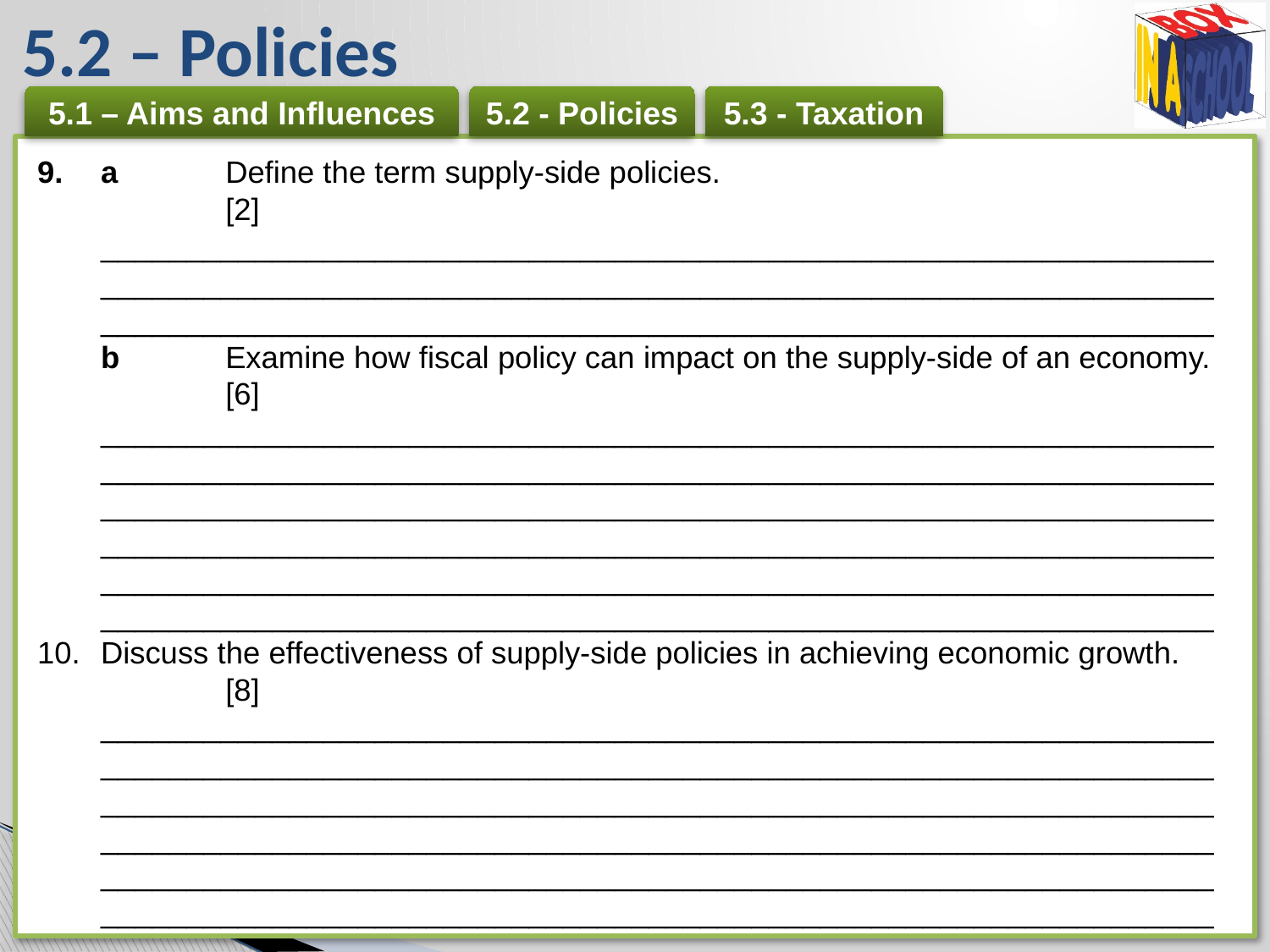

# 5.2 – Policies
a 	Define the term supply-side policies. 	[2]
_________________________________________________________________ _________________________________________________________________ _________________________________________________________________
b 	Examine how fiscal policy can impact on the supply-side of an economy. 	[6]
_________________________________________________________________ _________________________________________________________________ _________________________________________________________________ _________________________________________________________________ _________________________________________________________________ _________________________________________________________________
Discuss the effectiveness of supply-side policies in achieving economic growth. 	[8]
_________________________________________________________________ __________________________________________________________________________________________________________________________________ _________________________________________________________________ _________________________________________________________________ _________________________________________________________________ _________________________________________________________________ _________________________________________________________________ _________________________________________________________________